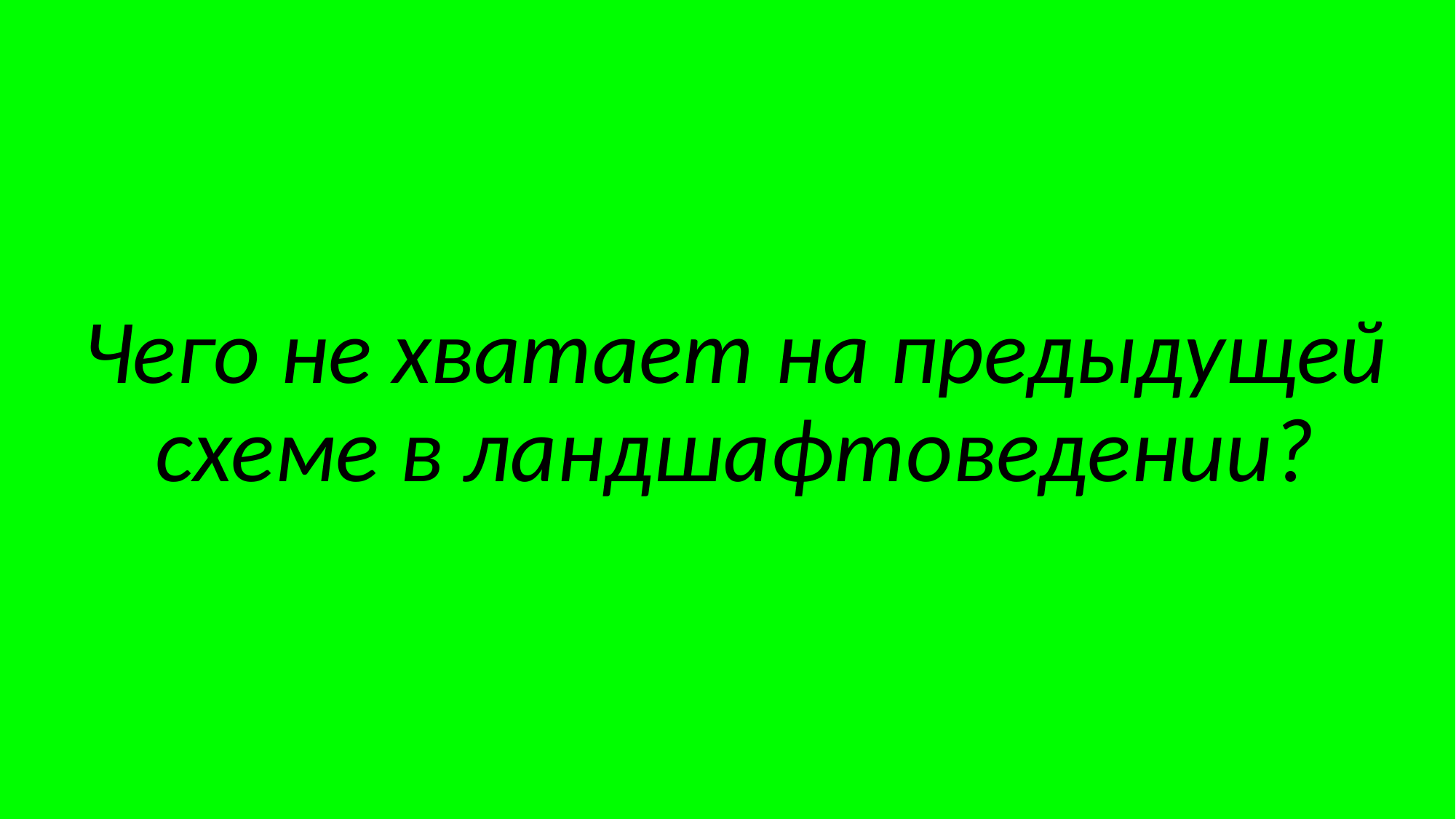

# Чего не хватает на предыдущей схеме в ландшафтоведении?